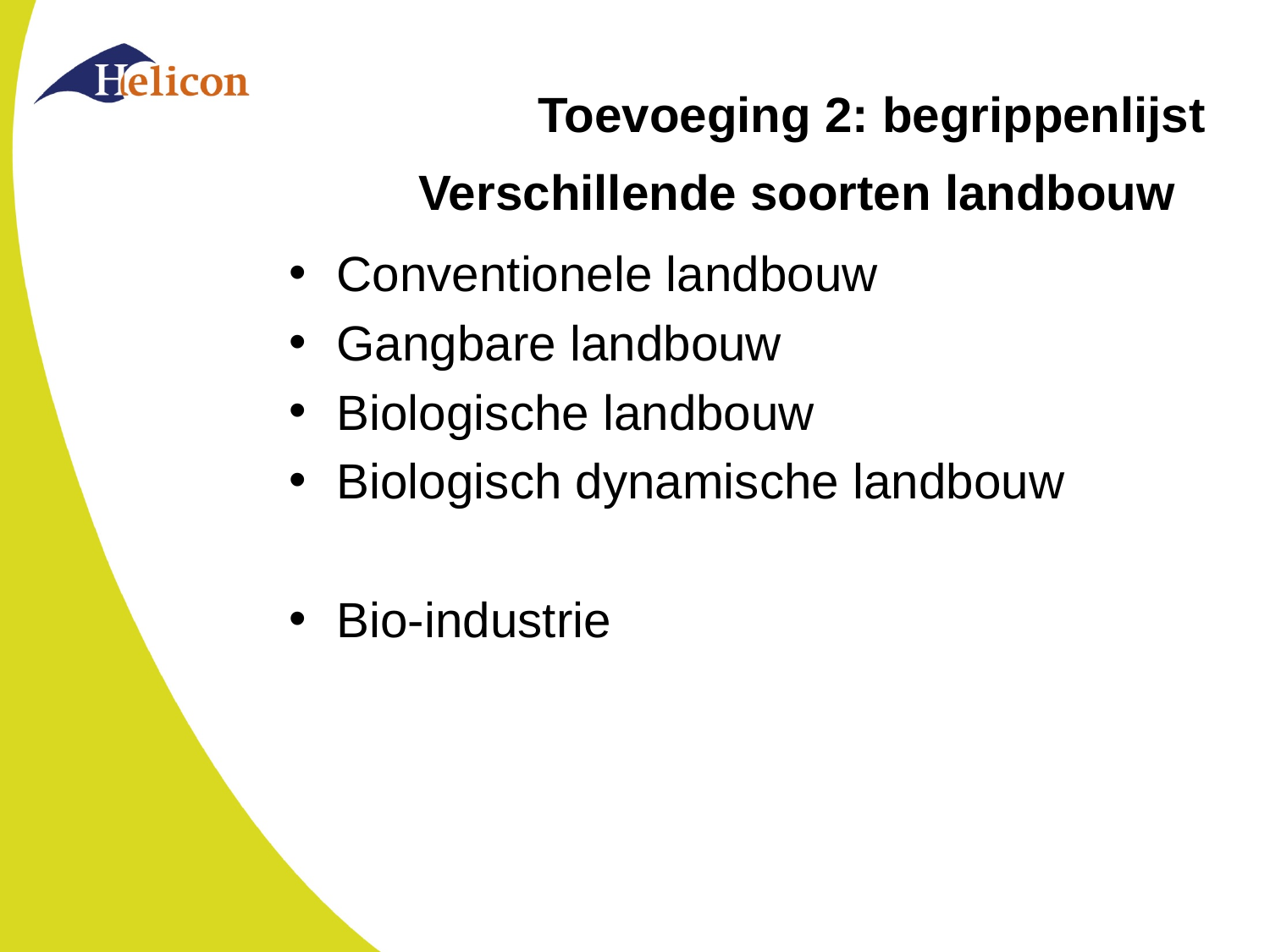

Toevoeging 2: begrippenlijst
# Verschillende soorten landbouw
Conventionele landbouw
Gangbare landbouw
Biologische landbouw
Biologisch dynamische landbouw

Bio-industrie